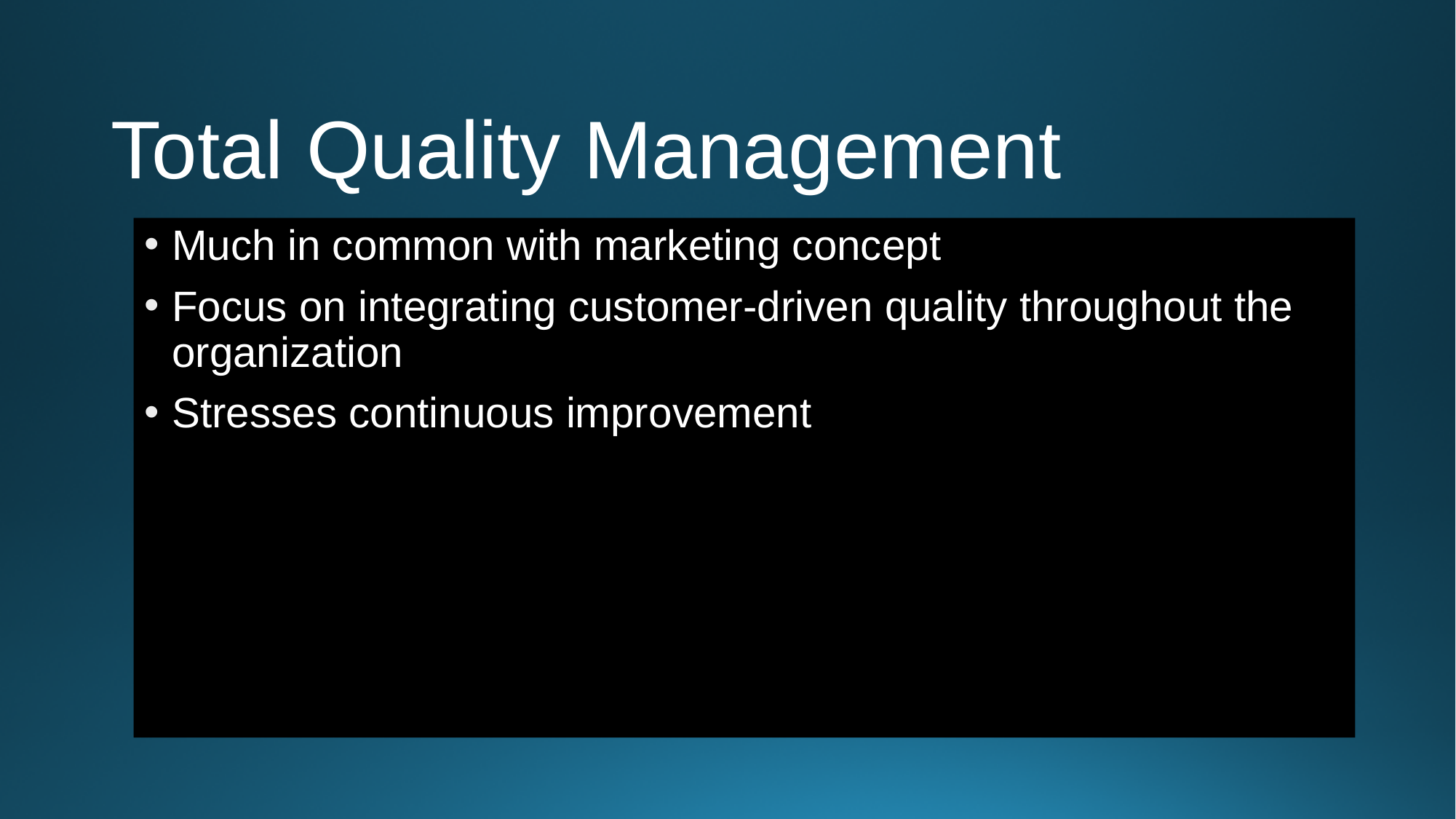

# Total Quality Management
Much in common with marketing concept
Focus on integrating customer-driven quality throughout the organization.
Stresses continuous improvement